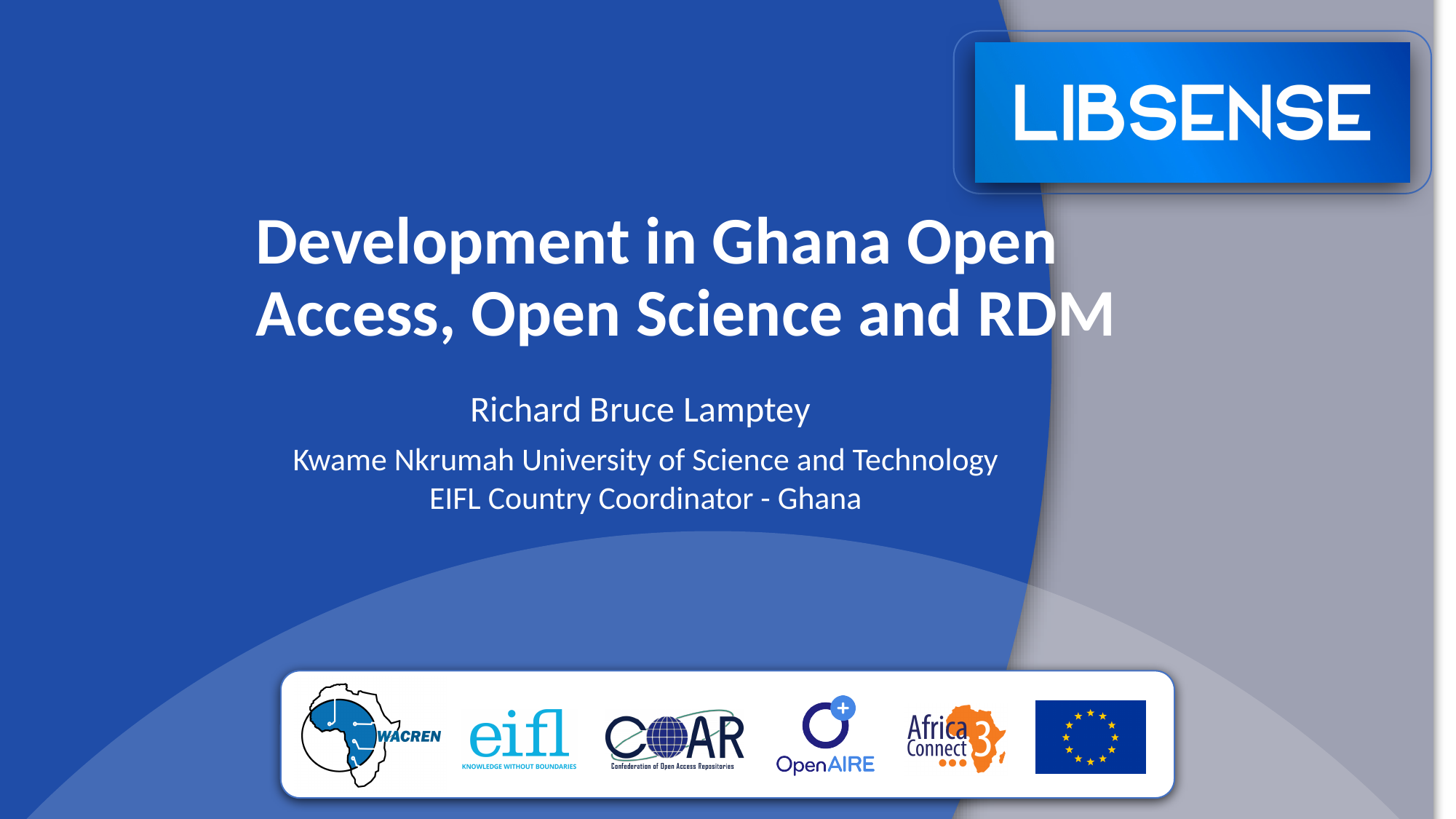

Development in Ghana Open Access, Open Science and RDM
Richard Bruce Lamptey
Kwame Nkrumah University of Science and Technology
EIFL Country Coordinator - Ghana